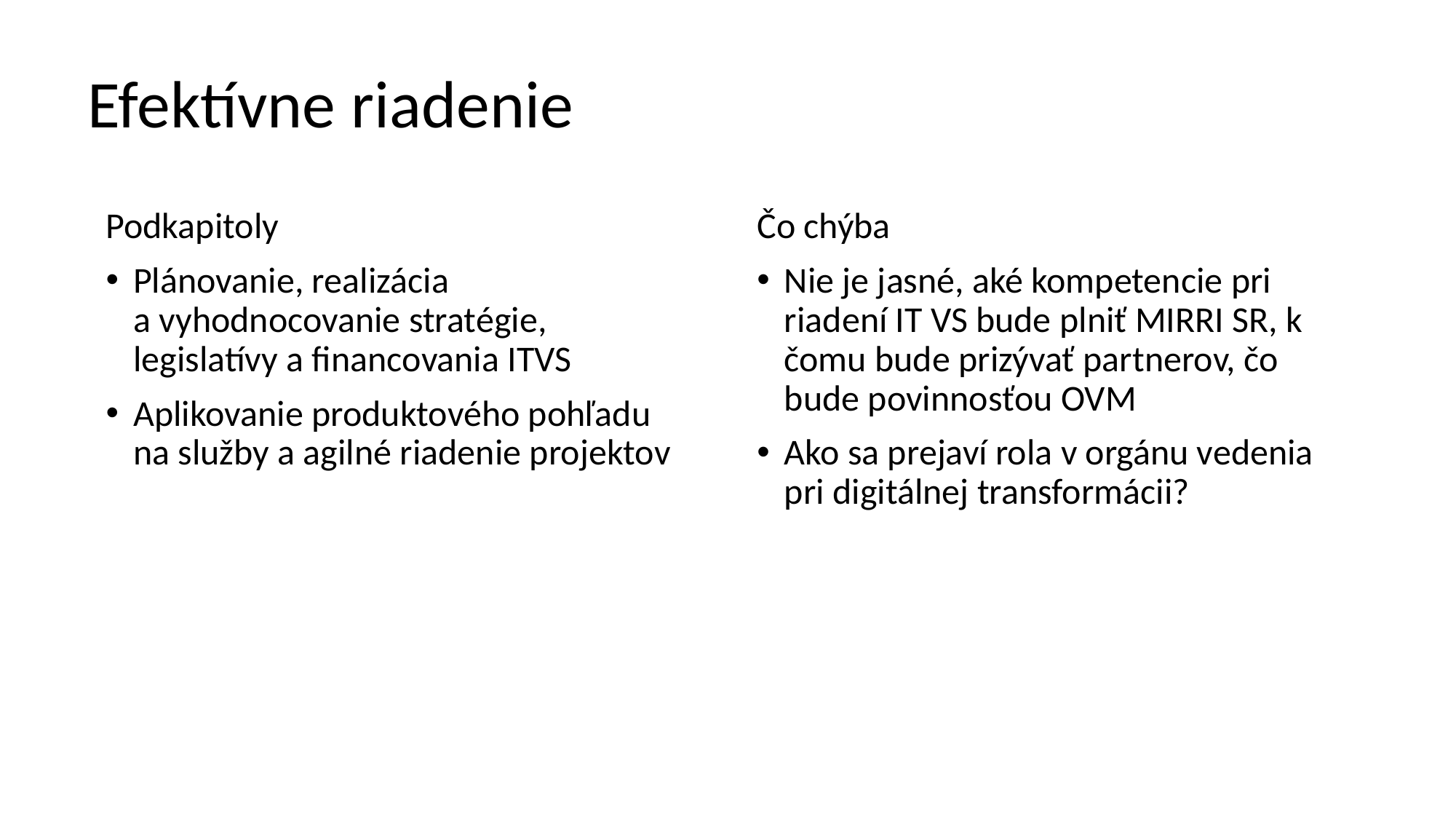

# Efektívne riadenie
Podkapitoly
Plánovanie, realizácia a vyhodnocovanie stratégie, legislatívy a financovania ITVS
Aplikovanie produktového pohľadu na služby a agilné riadenie projektov
Čo chýba
Nie je jasné, aké kompetencie pri riadení IT VS bude plniť MIRRI SR, k čomu bude prizývať partnerov, čo bude povinnosťou OVM
Ako sa prejaví rola v orgánu vedenia pri digitálnej transformácii?